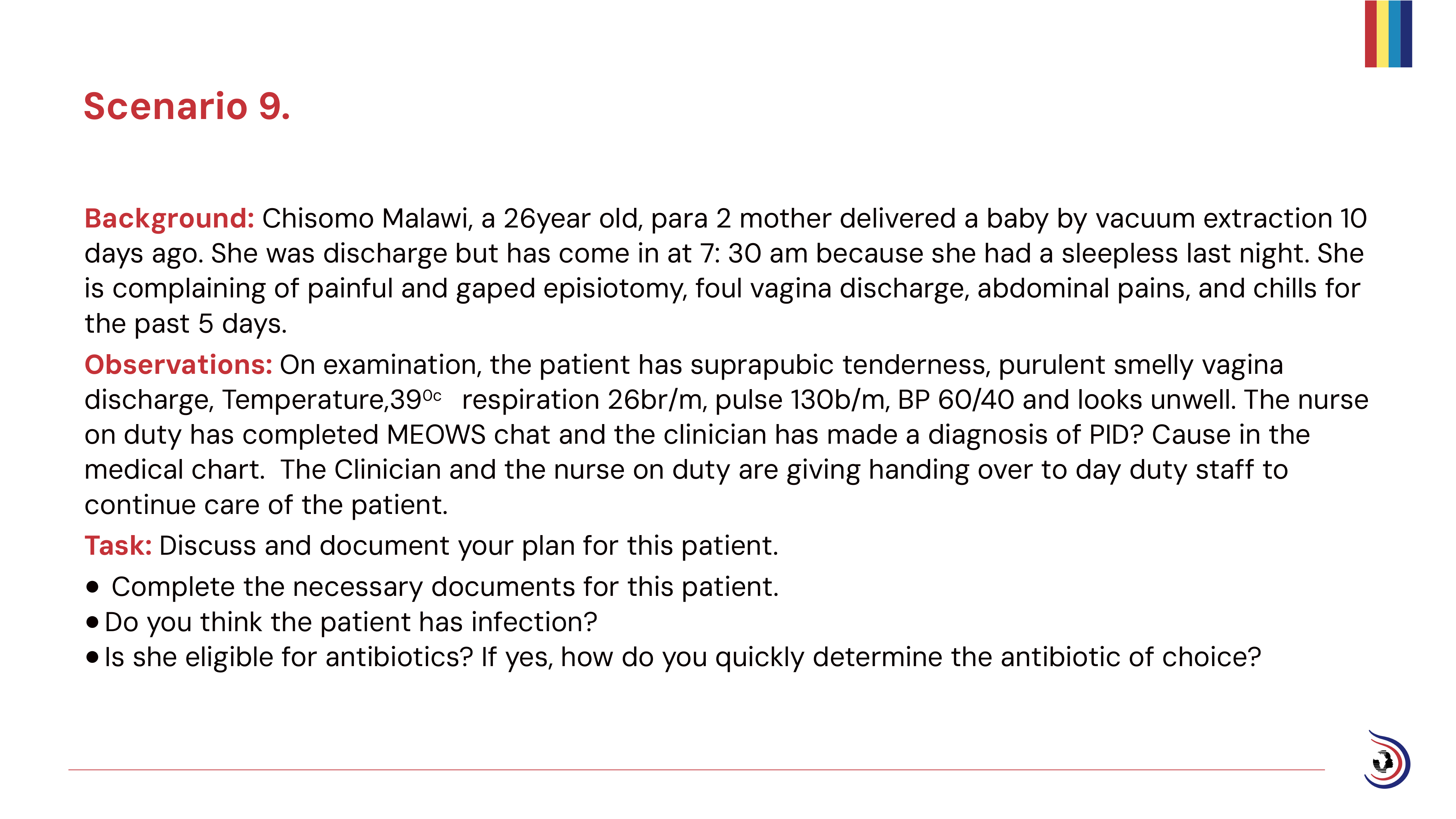

# Scenario 9.
Background: Chisomo Malawi, a 26year old, para 2 mother delivered a baby by vacuum extraction 10 days ago. She was discharge but has come in at 7: 30 am because she had a sleepless last night. She is complaining of painful and gaped episiotomy, foul vagina discharge, abdominal pains, and chills for the past 5 days.
Observations: On examination, the patient has suprapubic tenderness, purulent smelly vagina discharge, Temperature,390c    respiration 26br/m, pulse 130b/m, BP 60/40 and looks unwell. The nurse on duty has completed MEOWS chat and the clinician has made a diagnosis of PID? Cause in the medical chart.  The Clinician and the nurse on duty are giving handing over to day duty staff to continue care of the patient.
Task: Discuss and document your plan for this patient.
Complete the necessary documents for this patient.
Do you think the patient has infection?
Is she eligible for antibiotics? If yes, how do you quickly determine the antibiotic of choice?